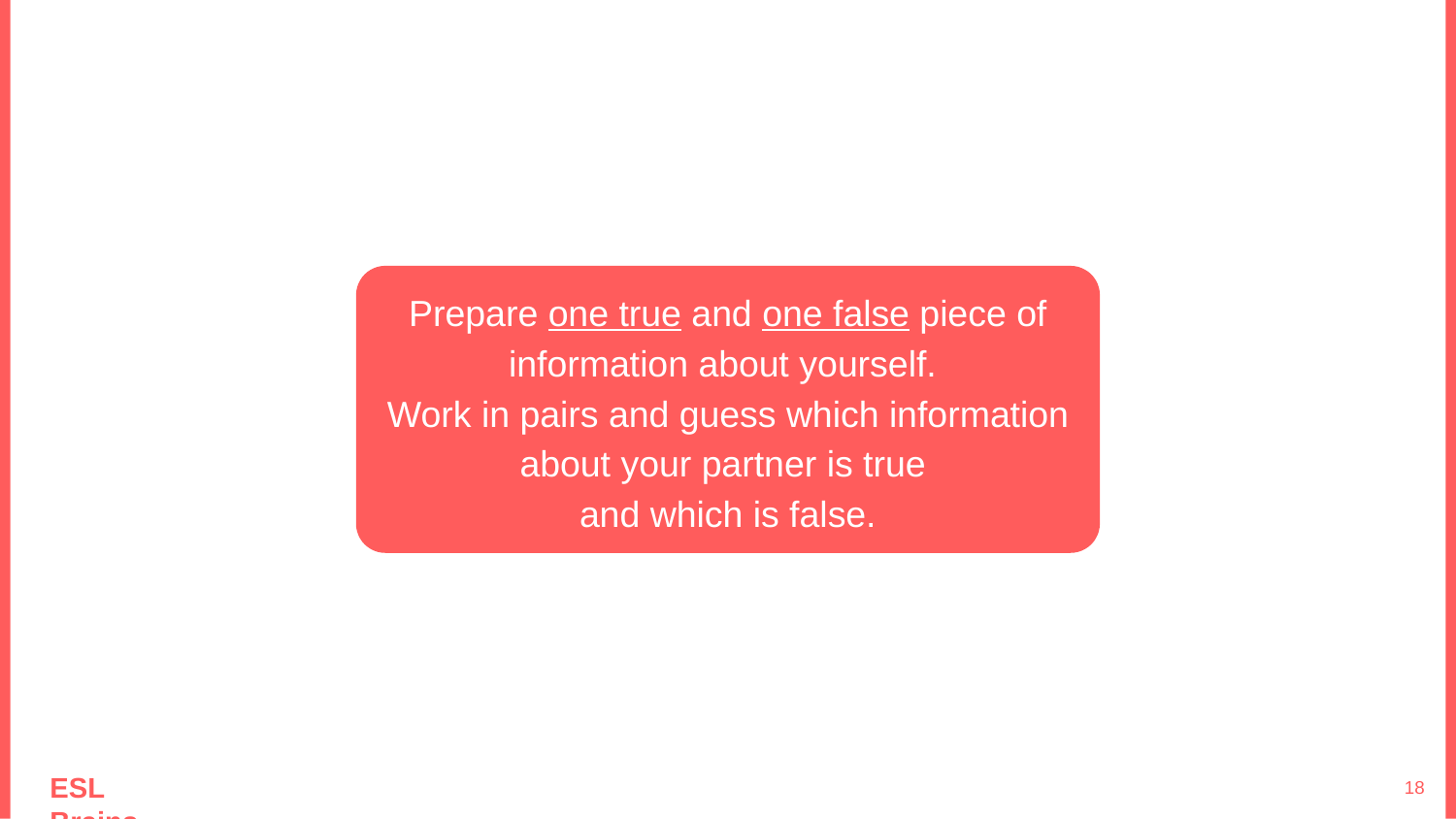

Prepare one true and one false piece of information about yourself.
Work in pairs and guess which information about your partner is true
and which is false.
18